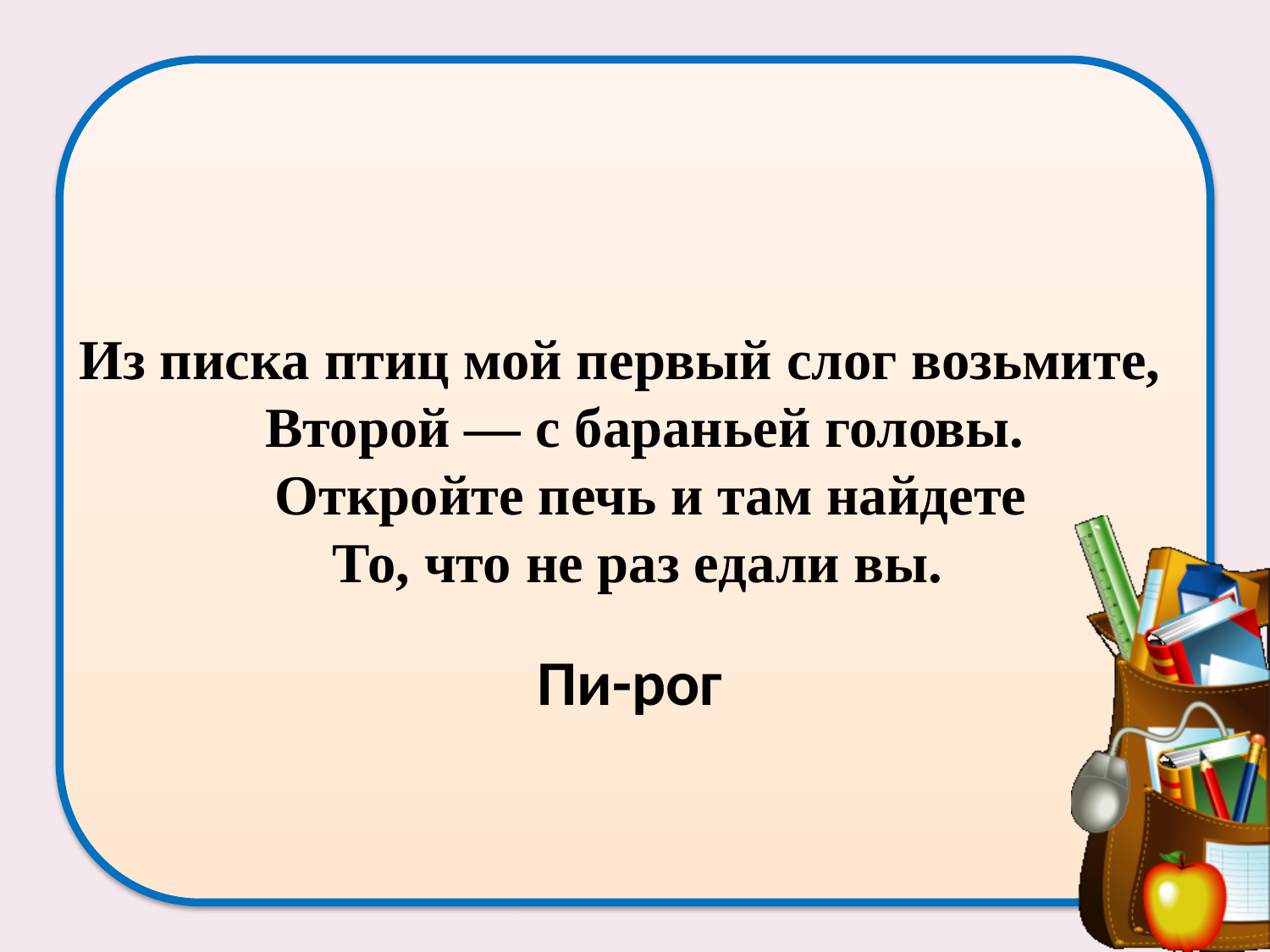

# Из писка птиц мой первый слог возьмите,     Второй — с бараньей головы. Откройте печь и там найдете То, что не раз едали вы.
Пи-рог